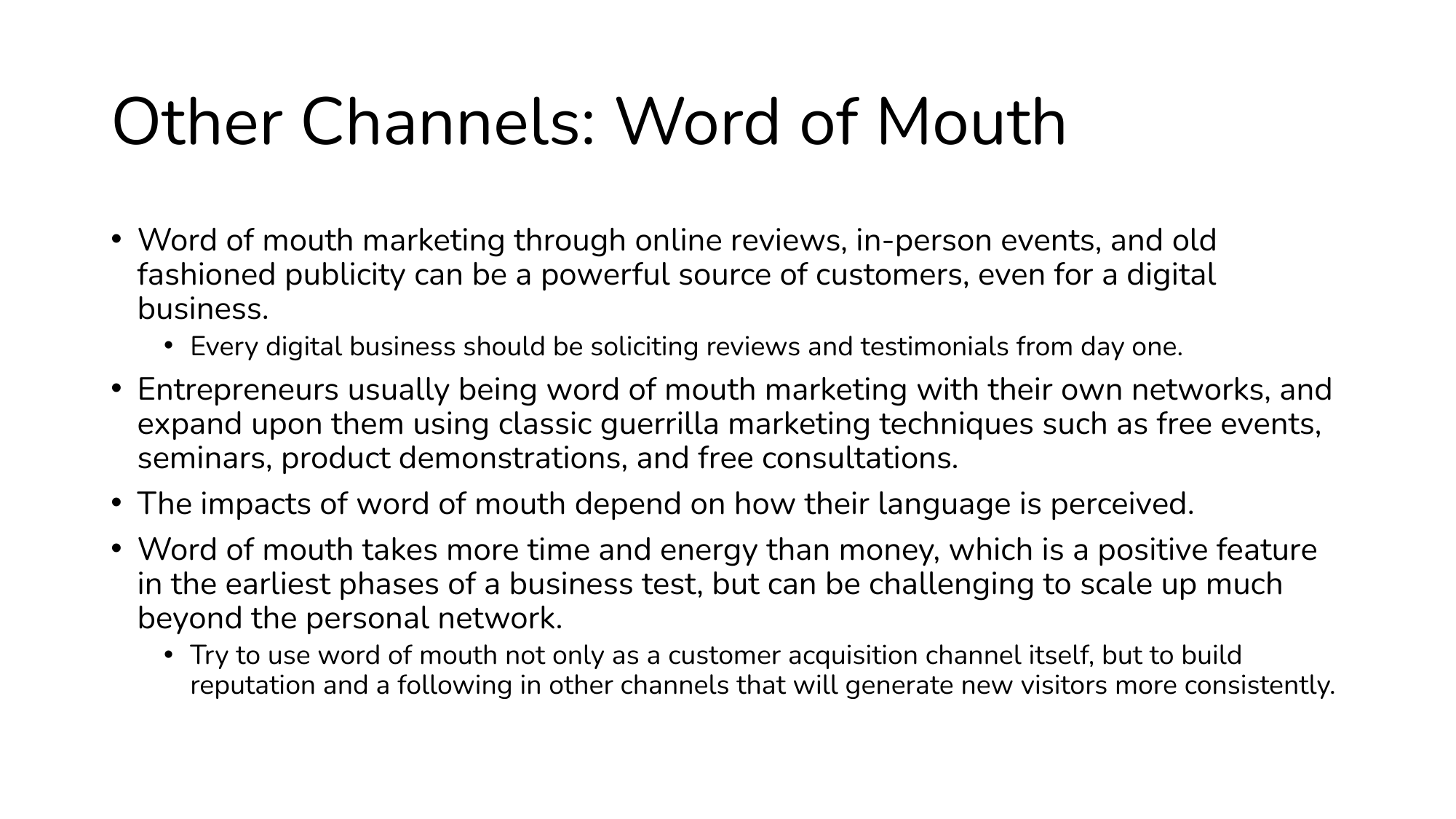

# Other Channels: Word of Mouth
Word of mouth marketing through online reviews, in-person events, and old fashioned publicity can be a powerful source of customers, even for a digital business.
Every digital business should be soliciting reviews and testimonials from day one.
Entrepreneurs usually being word of mouth marketing with their own networks, and expand upon them using classic guerrilla marketing techniques such as free events, seminars, product demonstrations, and free consultations.
The impacts of word of mouth depend on how their language is perceived.
Word of mouth takes more time and energy than money, which is a positive feature in the earliest phases of a business test, but can be challenging to scale up much beyond the personal network.
Try to use word of mouth not only as a customer acquisition channel itself, but to build reputation and a following in other channels that will generate new visitors more consistently.